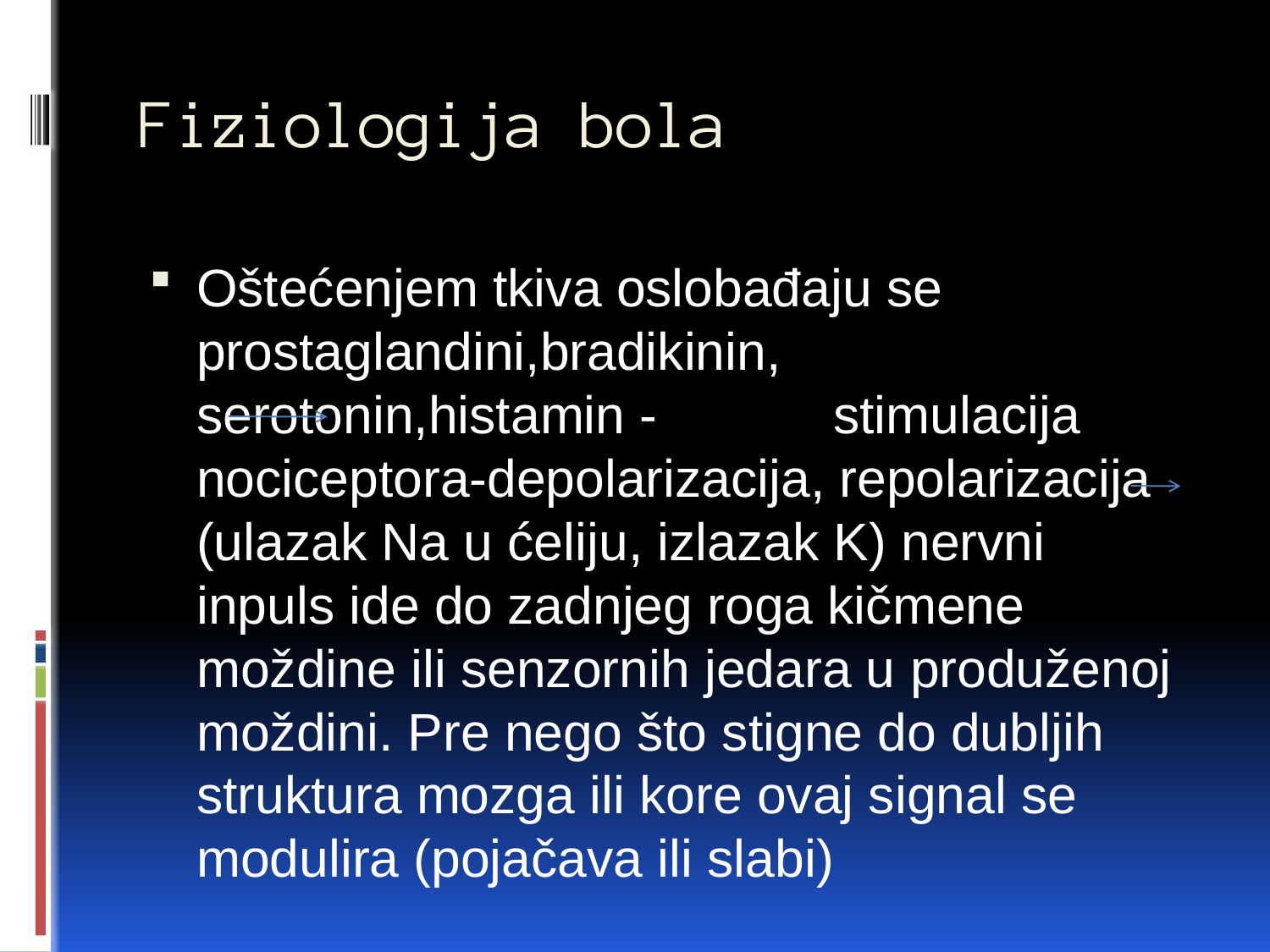

# Fiziologija bola
Oštećenjem tkiva oslobađaju se prostaglandini,bradikinin, serotonin,histamin -            stimulacija nociceptora-depolarizacija, repolarizacija (ulazak Na u ćeliju, izlazak K) nervni inpuls ide do zadnjeg roga kičmene moždine ili senzornih jedara u produženoj moždini. Pre nego što stigne do dubljih struktura mozga ili kore ovaj signal se modulira (pojačava ili slabi)